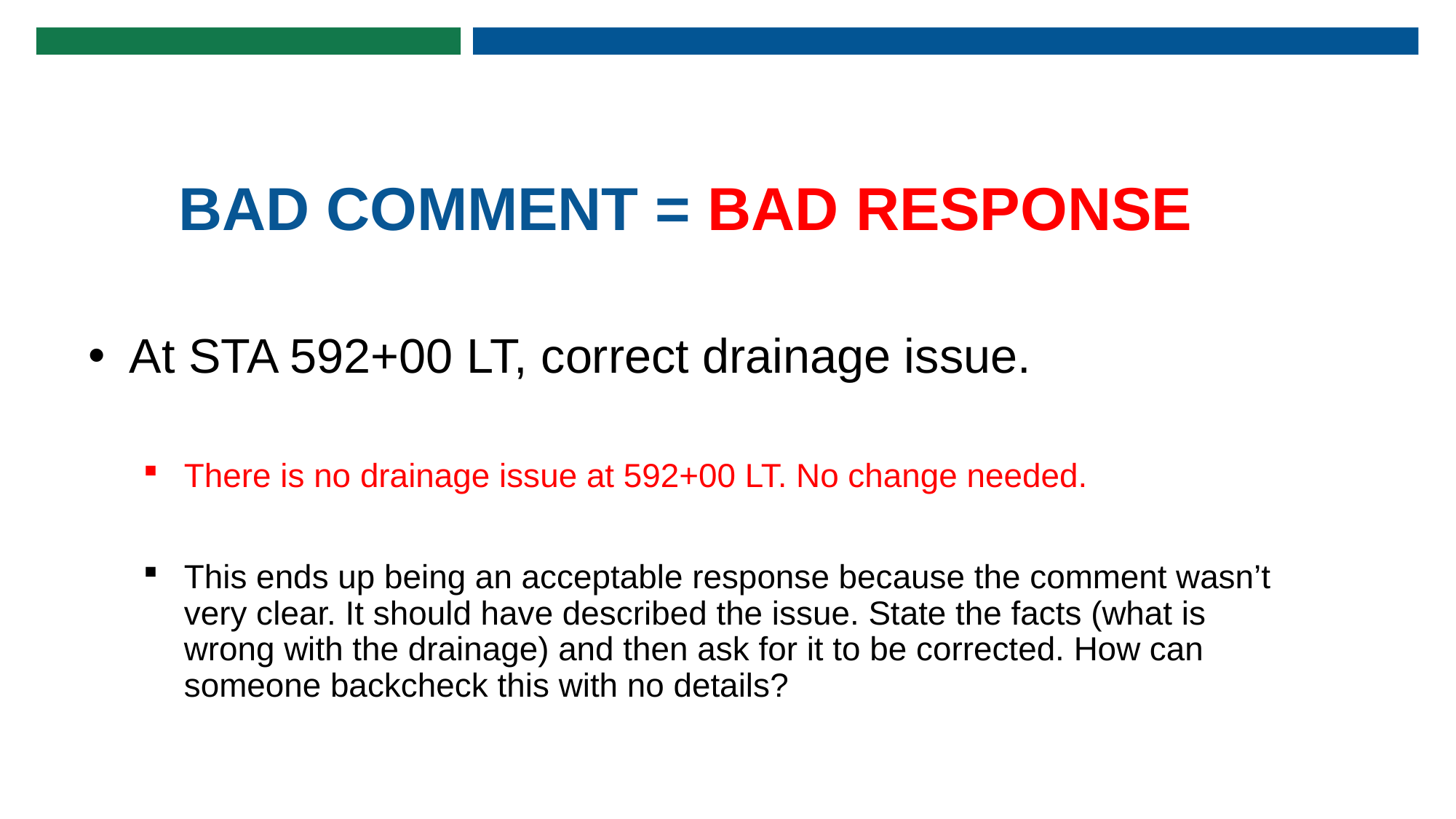

# BAD COMMENT = BAD RESPONSE
At STA 592+00 LT, correct drainage issue.

There is no drainage issue at 592+00 LT. No change needed.

This ends up being an acceptable response because the comment wasn’t very clear. It should have described the issue. State the facts (what is wrong with the drainage) and then ask for it to be corrected. How can someone backcheck this with no details?